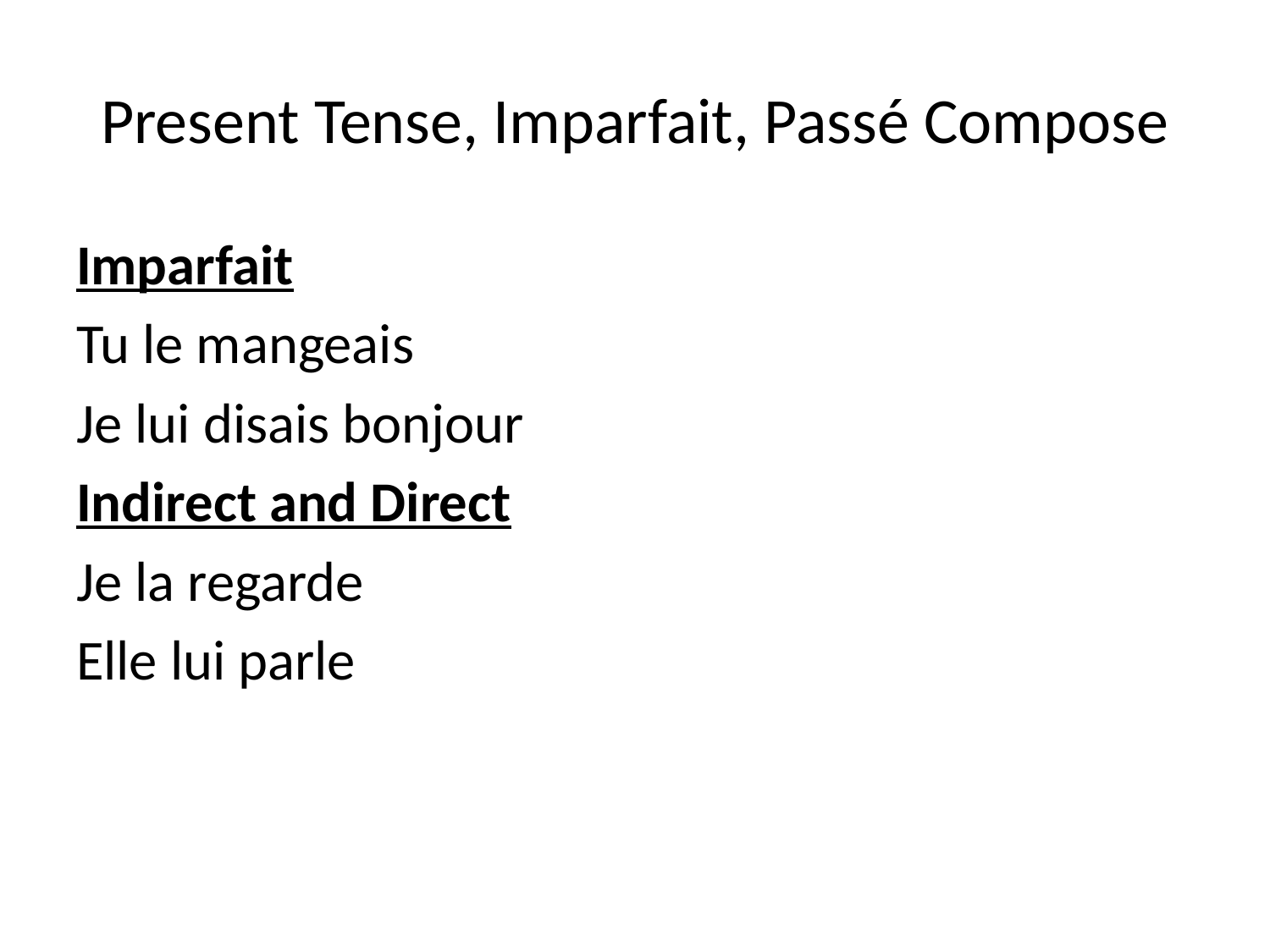

# Present Tense, Imparfait, Passé Compose
Imparfait
Tu le mangeais
Je lui disais bonjour
Indirect and Direct
Je la regarde
Elle lui parle